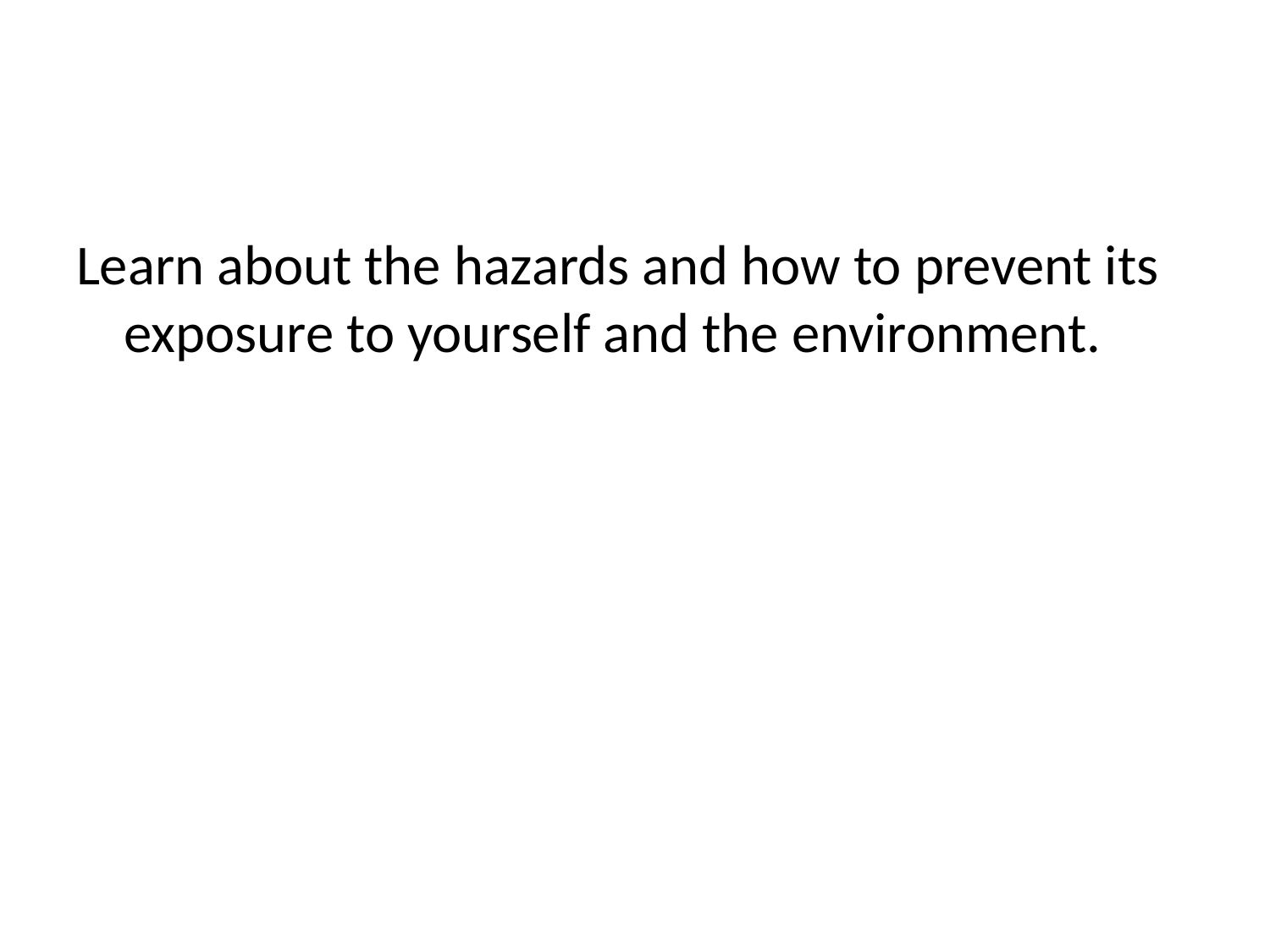

#
Learn about the hazards and how to prevent its exposure to yourself and the environment.